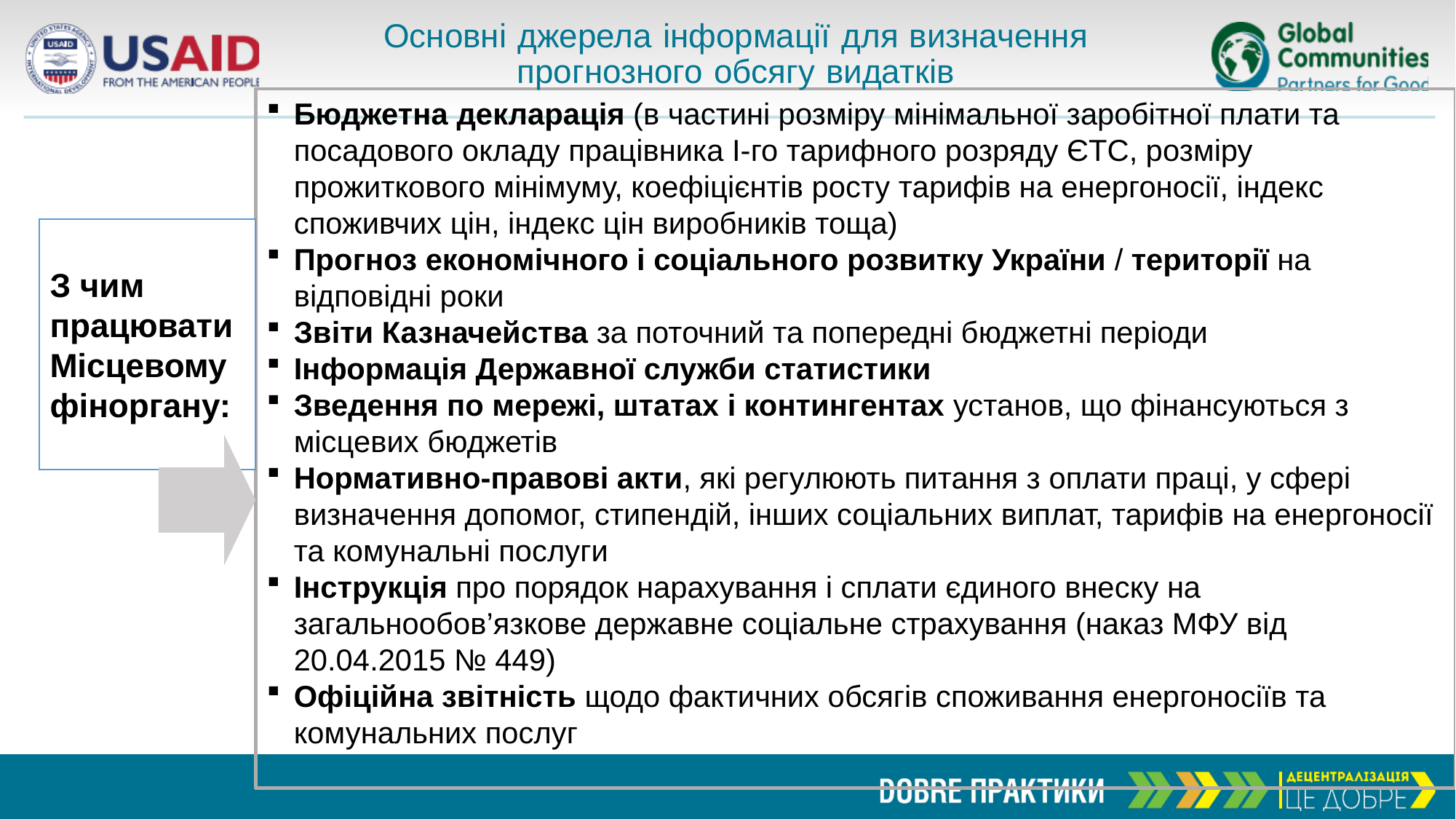

# Основні джерела інформації для визначення прогнозного обсягу видатків
Бюджетна декларація (в частині розміру мінімальної заробітної плати та посадового окладу працівника I-го тарифного розряду ЄТС, розміру прожиткового мінімуму, коефіцієнтів росту тарифів на енергоносії, індекс споживчих цін, індекс цін виробників тоща)
Прогноз економічного і соціального розвитку України / території на відповідні роки
Звіти Казначейства за поточний та попередні бюджетні періоди
Інформація Державної служби статистики
Зведення по мережі, штатах і контингентах установ, що фінансуються з місцевих бюджетів
Нормативно-правові акти, які регулюють питання з оплати праці, у сфері визначення допомог, стипендій, інших соціальних виплат, тарифів на енергоносії та комунальні послуги
Інструкція про порядок нарахування і сплати єдиного внеску на загальнообов’язкове державне соціальне страхування (наказ МФУ від 20.04.2015 № 449)
Офіційна звітність щодо фактичних обсягів споживання енергоносіїв та комунальних послуг

З чим працювати
Місцевому фіноргану: